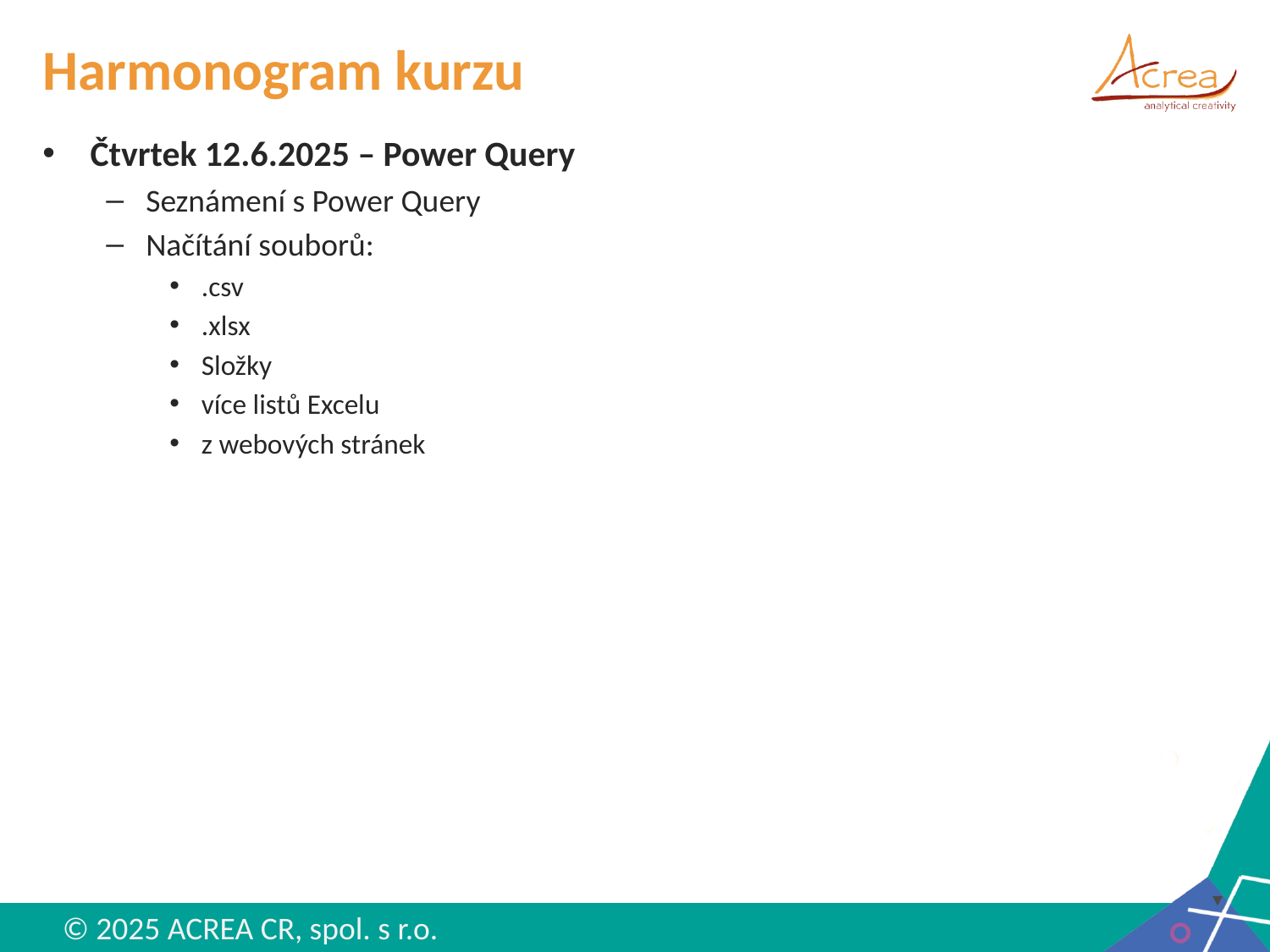

# Harmonogram kurzu
Čtvrtek 12.6.2025 – Power Query
Seznámení s Power Query
Načítání souborů:
.csv
.xlsx
Složky
více listů Excelu
z webových stránek